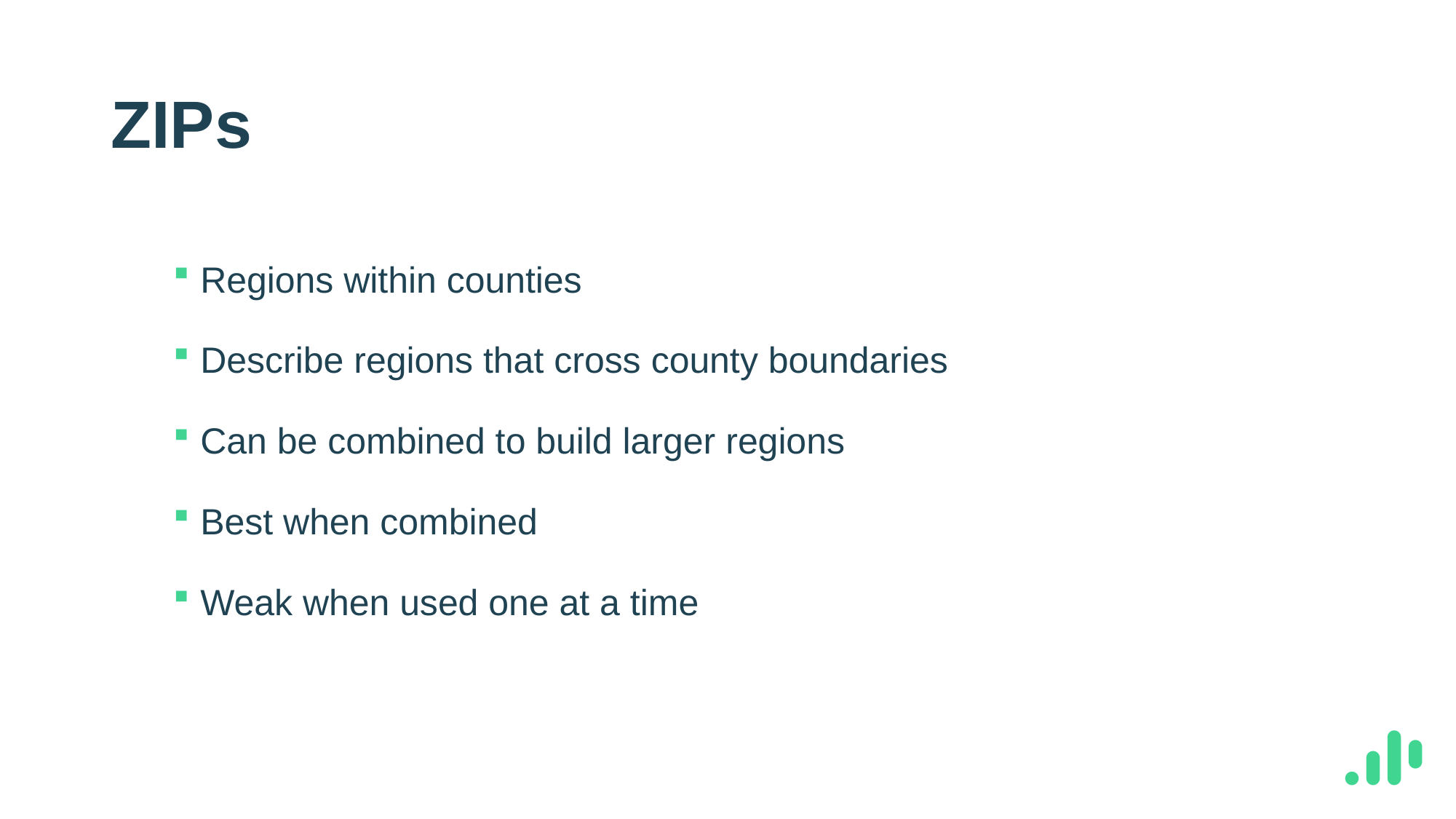

# ZIPs
Regions within counties
Describe regions that cross county boundaries
Can be combined to build larger regions
Best when combined
Weak when used one at a time